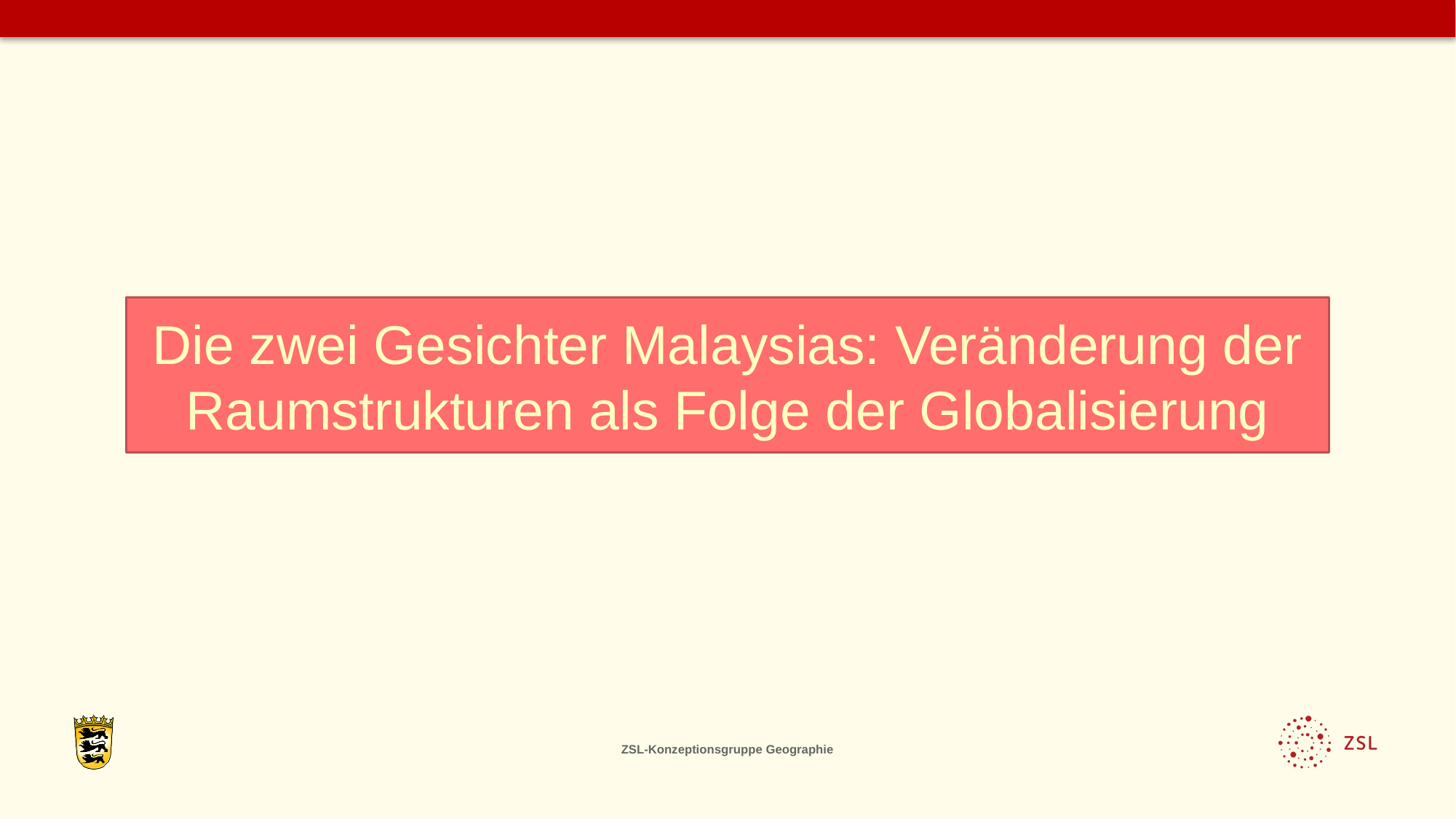

Die zwei Gesichter Malaysias: Veränderung der Raumstrukturen als Folge der Globalisierung
ZSL-Konzeptionsgruppe Geographie